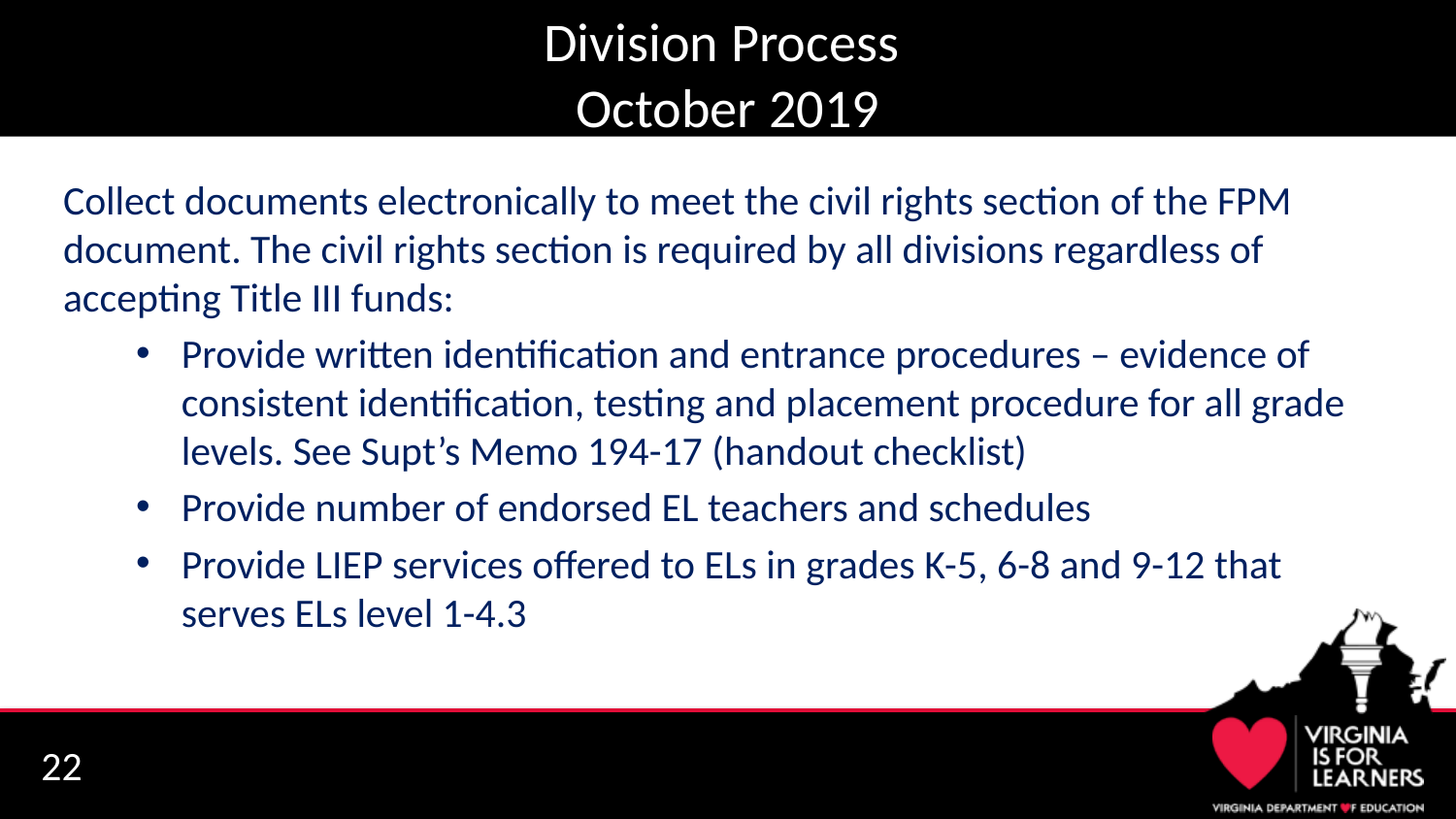

# Division Process October 2019
Collect documents electronically to meet the civil rights section of the FPM document. The civil rights section is required by all divisions regardless of accepting Title III funds:
Provide written identification and entrance procedures – evidence of consistent identification, testing and placement procedure for all grade levels. See Supt’s Memo 194-17 (handout checklist)
Provide number of endorsed EL teachers and schedules
Provide LIEP services offered to ELs in grades K-5, 6-8 and 9-12 that serves ELs level 1-4.3